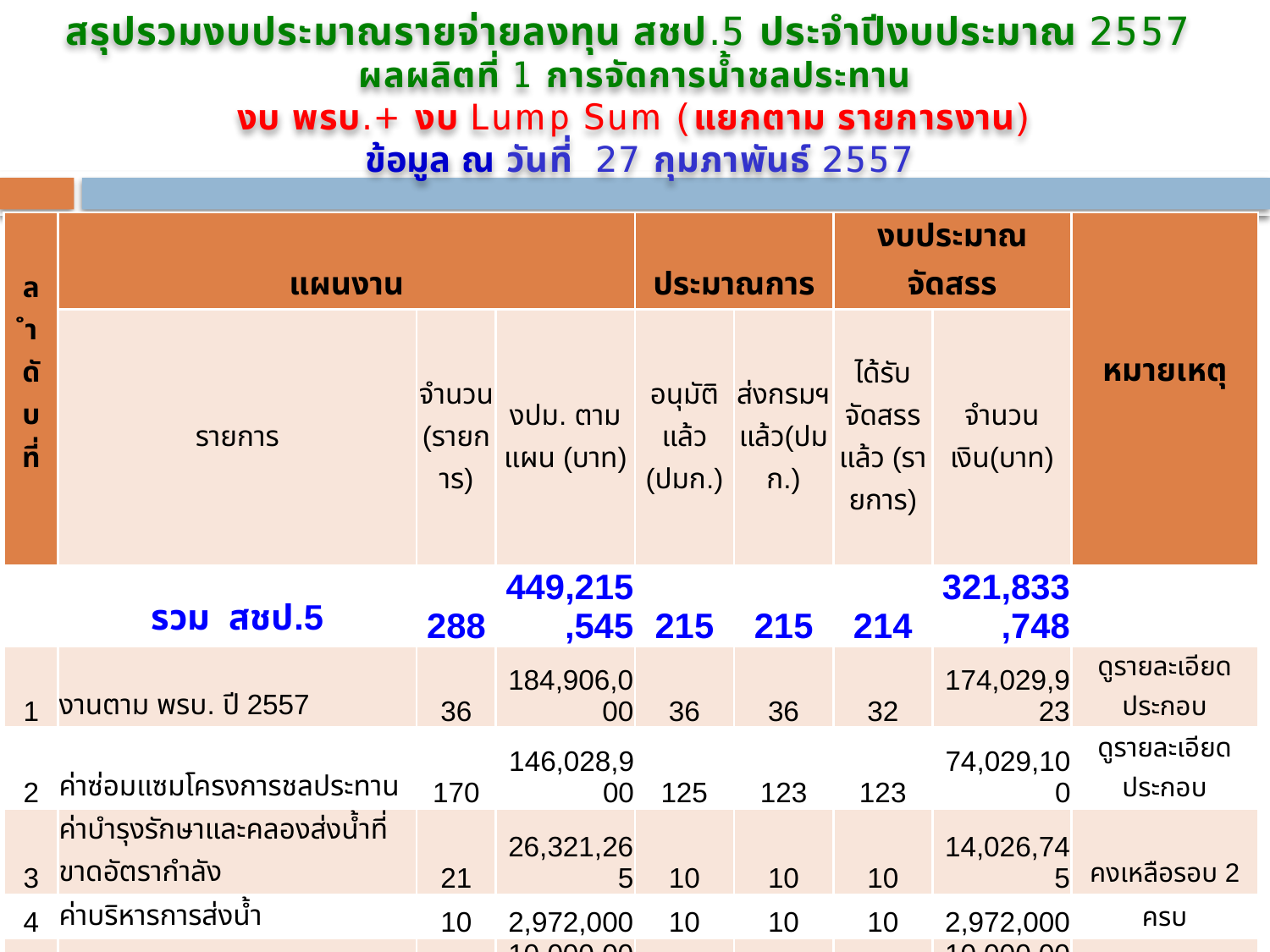

สรุปรวมงบประมาณรายจ่ายลงทุน สชป.5 ประจำปีงบประมาณ 2557
ผลผลิตที่ 1 การจัดการน้ำชลประทาน
งบ พรบ.+ งบ Lump Sum (แยกตาม รายการงาน)
 ข้อมูล ณ วันที่  27 กุมภาพันธ์ 2557
| ลำ ดับที่ | แผนงาน |  |  | ประมาณการ |  | งบประมาณจัดสรร |  | หมายเหตุ |
| --- | --- | --- | --- | --- | --- | --- | --- | --- |
|  | รายการ | จำนวน (รายการ) | งปม. ตามแผน (บาท) | อนุมัติแล้ว (ปมก.) | ส่งกรมฯแล้ว(ปมก.) | ได้รับจัดสรรแล้ว (รายการ) | จำนวนเงิน(บาท) |  |
|  | รวม สชป.5 | 288 | 449,215,545 | 215 | 215 | 214 | 321,833,748 |  |
| 1 | งานตาม พรบ. ปี 2557 | 36 | 184,906,000 | 36 | 36 | 32 | 174,029,923 | ดูรายละเอียดประกอบ |
| 2 | ค่าซ่อมแซมโครงการชลประทาน | 170 | 146,028,900 | 125 | 123 | 123 | 74,029,100 | ดูรายละเอียดประกอบ |
| 3 | ค่าบำรุงรักษาและคลองส่งน้ำที่ขาดอัตรากำลัง | 21 | 26,321,265 | 10 | 10 | 10 | 14,026,745 | คงเหลือรอบ 2 |
| 4 | ค่าบริหารการส่งน้ำ | 10 | 2,972,000 | 10 | 10 | 10 | 2,972,000 | ครบ |
| 5 | 1 โครงการ 1 ล้านบาท | 10 | 10,000,000 | - | - | 10 | 10,000,000 | ครบ |
| 6 | ค่าบำรุงรักษาทางลำเลียงใหญ่ | 11 | 12,768,800 | 10 | 10 | 8 | 6,257,400 | ดูรายละเอียดประกอบ |
| 7 | ค่ากำจัดวัชพืช | 10 | 3,098,580 | 10 | 10 | 10 | 3,098,580 | ครบ |
| 8 | ค่าขุดลอกอ่างฯ ดำเนินการเอง | 7 | 20,000,000 | 4 | 4 | 4 | 13,000,000 | ดูรายละเอียดประกอบ |
| 9 | ค่าขุดลอกอ่างฯ จ้างเหมา | 2 | 8,000,000 | - | - | - | - | ดูรายละเอียดประกอบ |
| 10 | ค่าขุดลอกคลองโดยรถขุด ดำเนินการเอง | 6 | 21,300,000 | 5 | 5 | 3 | 13,000,000 | ดูรายละเอียดประกอบ |
| 11 | ค่าขุดลอกคลองโดยเรือขุด ดำเนินการเอง | 4 | 13,400,000 | 4 | 4 | 3 | 11,000,000 | ดูรายละเอียดประกอบ |
| 12 | ค่าซ่อมใหญ่เครื่องจักรเครื่องมือฯ | 1 | 420,000 | 1 | 1 | 1 | 420,000 | ครบ |